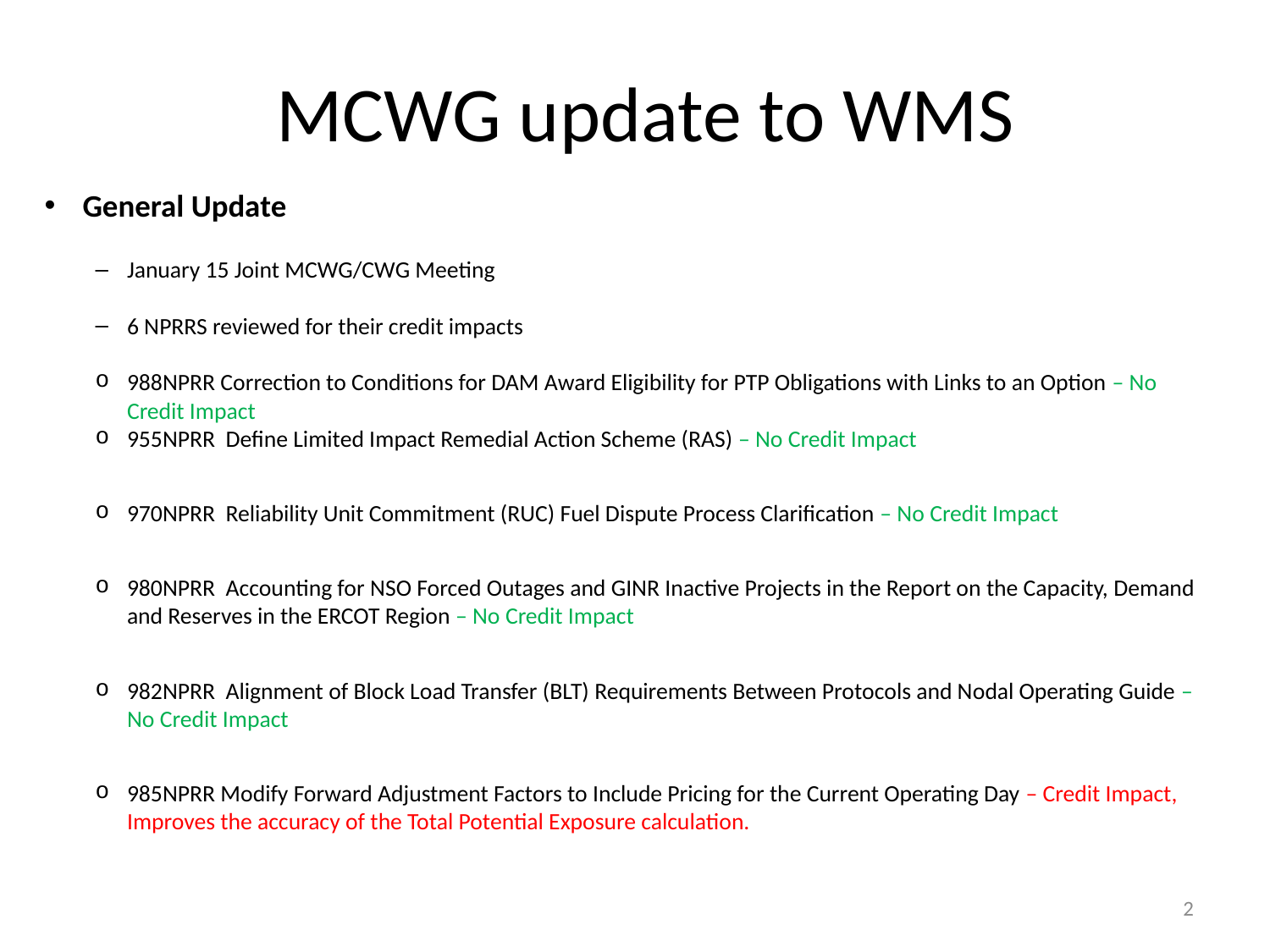

# MCWG update to WMS
General Update

January 15 Joint MCWG/CWG Meeting

6 NPRRS reviewed for their credit impacts

988NPRR Correction to Conditions for DAM Award Eligibility for PTP Obligations with Links to an Option – No Credit Impact
955NPRR  Define Limited Impact Remedial Action Scheme (RAS) – No Credit Impact

970NPRR  Reliability Unit Commitment (RUC) Fuel Dispute Process Clarification – No Credit Impact

980NPRR  Accounting for NSO Forced Outages and GINR Inactive Projects in the Report on the Capacity, Demand and Reserves in the ERCOT Region – No Credit Impact

982NPRR  Alignment of Block Load Transfer (BLT) Requirements Between Protocols and Nodal Operating Guide – No Credit Impact

985NPRR Modify Forward Adjustment Factors to Include Pricing for the Current Operating Day – Credit Impact, Improves the accuracy of the Total Potential Exposure calculation.

2